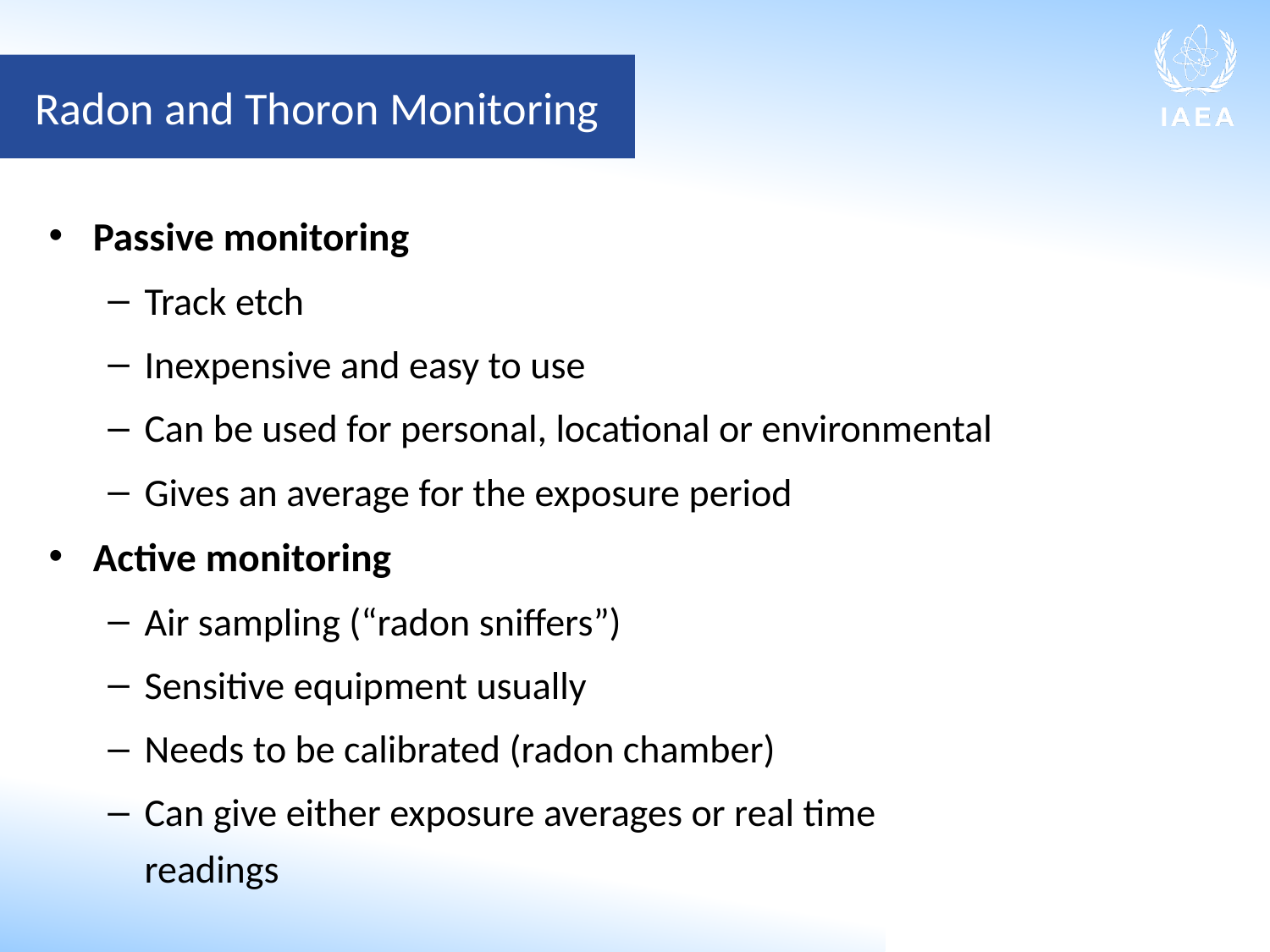

Radon and Thoron Monitoring
Passive monitoring
Track etch
Inexpensive and easy to use
Can be used for personal, locational or environmental
Gives an average for the exposure period
Active monitoring
Air sampling (“radon sniffers”)
Sensitive equipment usually
Needs to be calibrated (radon chamber)
Can give either exposure averages or real time readings